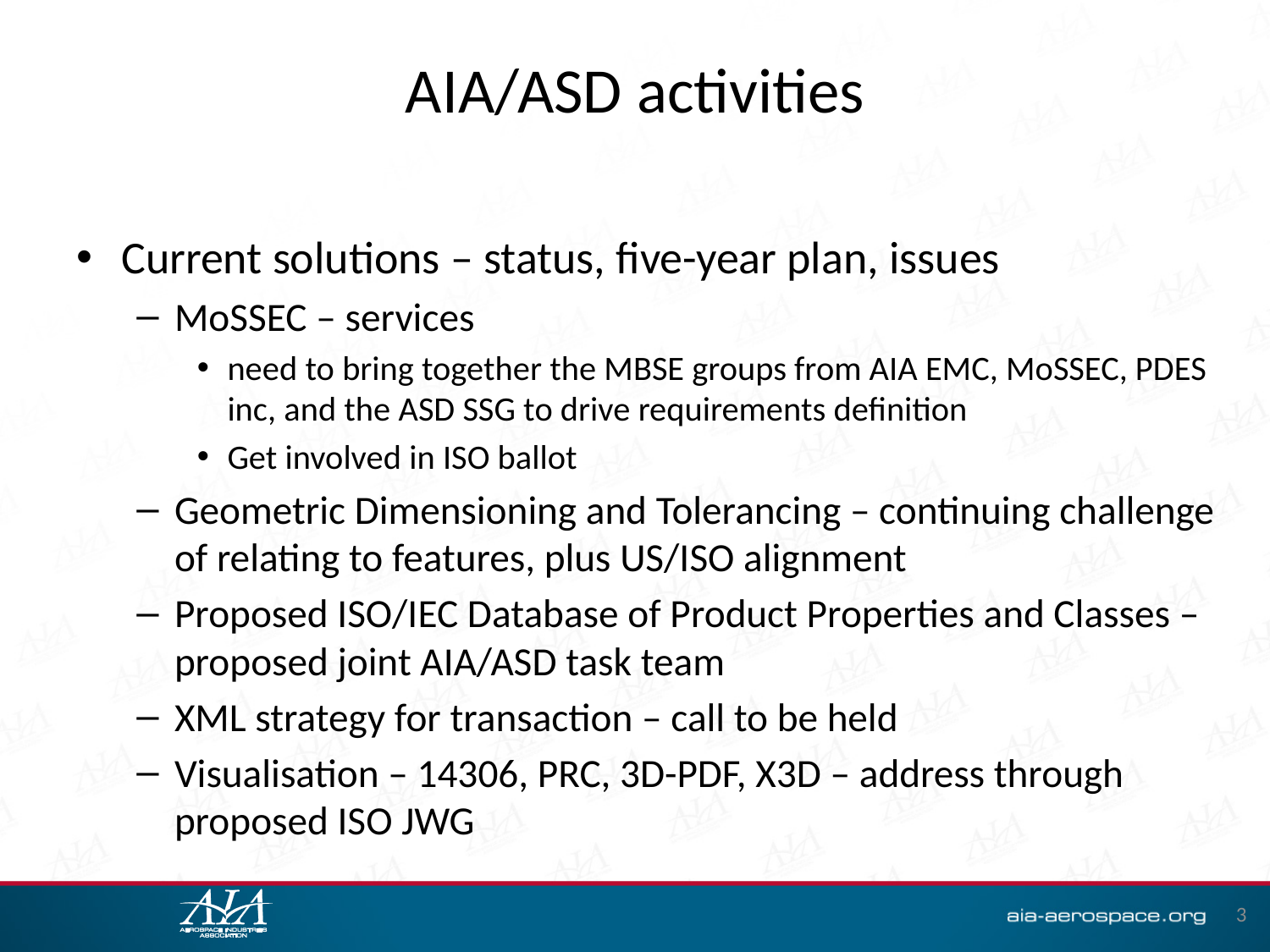

# AIA/ASD activities
Current solutions – status, five-year plan, issues
MoSSEC – services
need to bring together the MBSE groups from AIA EMC, MoSSEC, PDES inc, and the ASD SSG to drive requirements definition
Get involved in ISO ballot
Geometric Dimensioning and Tolerancing – continuing challenge of relating to features, plus US/ISO alignment
Proposed ISO/IEC Database of Product Properties and Classes – proposed joint AIA/ASD task team
XML strategy for transaction – call to be held
Visualisation – 14306, PRC, 3D-PDF, X3D – address through proposed ISO JWG
3